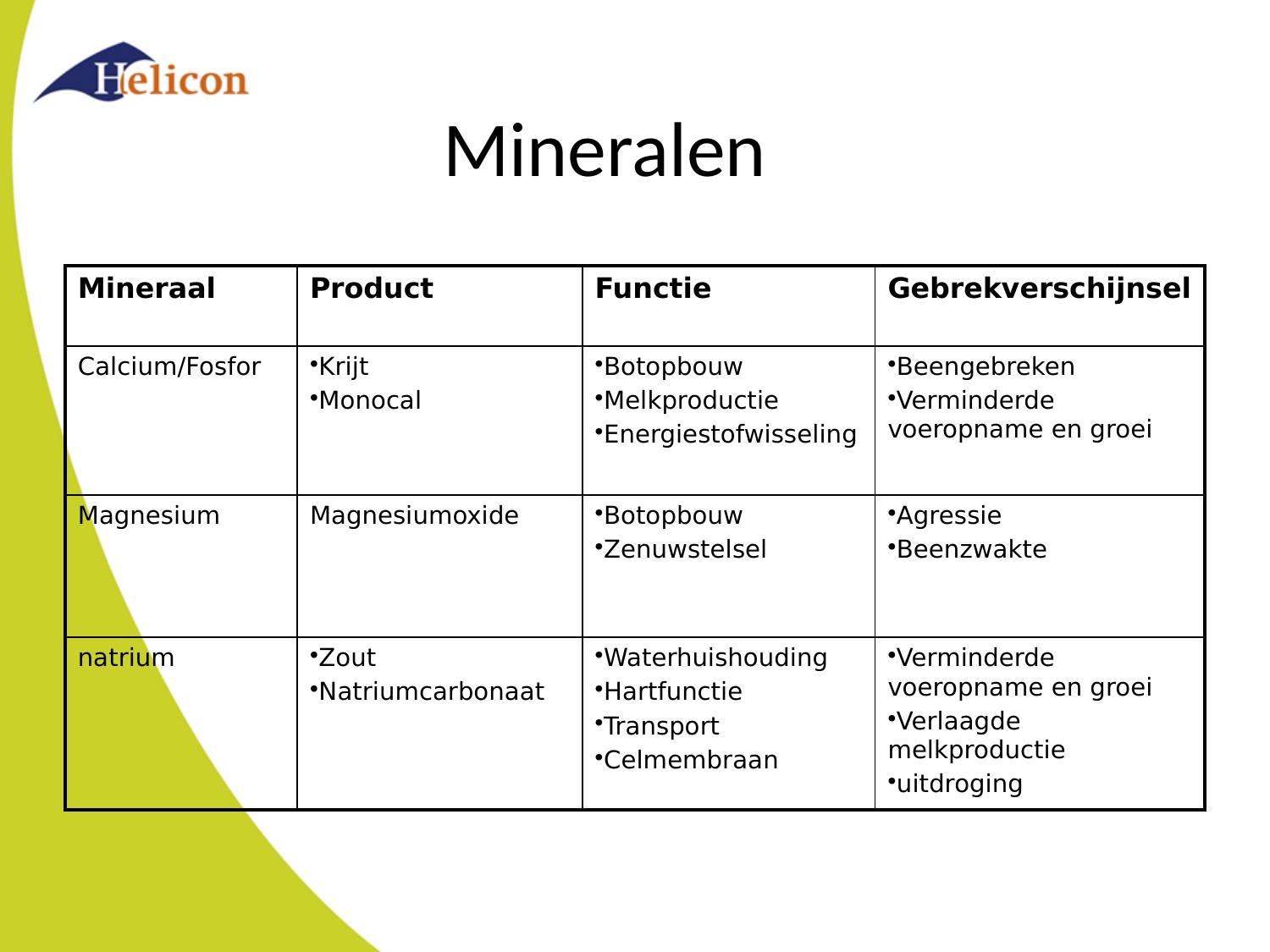

# Mineralen
| Mineraal | Product | Functie | Gebrekverschijnsel |
| --- | --- | --- | --- |
| Calcium/Fosfor | Krijt Monocal | Botopbouw Melkproductie Energiestofwisseling | Beengebreken Verminderde voeropname en groei |
| Magnesium | Magnesiumoxide | Botopbouw Zenuwstelsel | Agressie Beenzwakte |
| natrium | Zout Natriumcarbonaat | Waterhuishouding Hartfunctie Transport Celmembraan | Verminderde voeropname en groei Verlaagde melkproductie uitdroging |